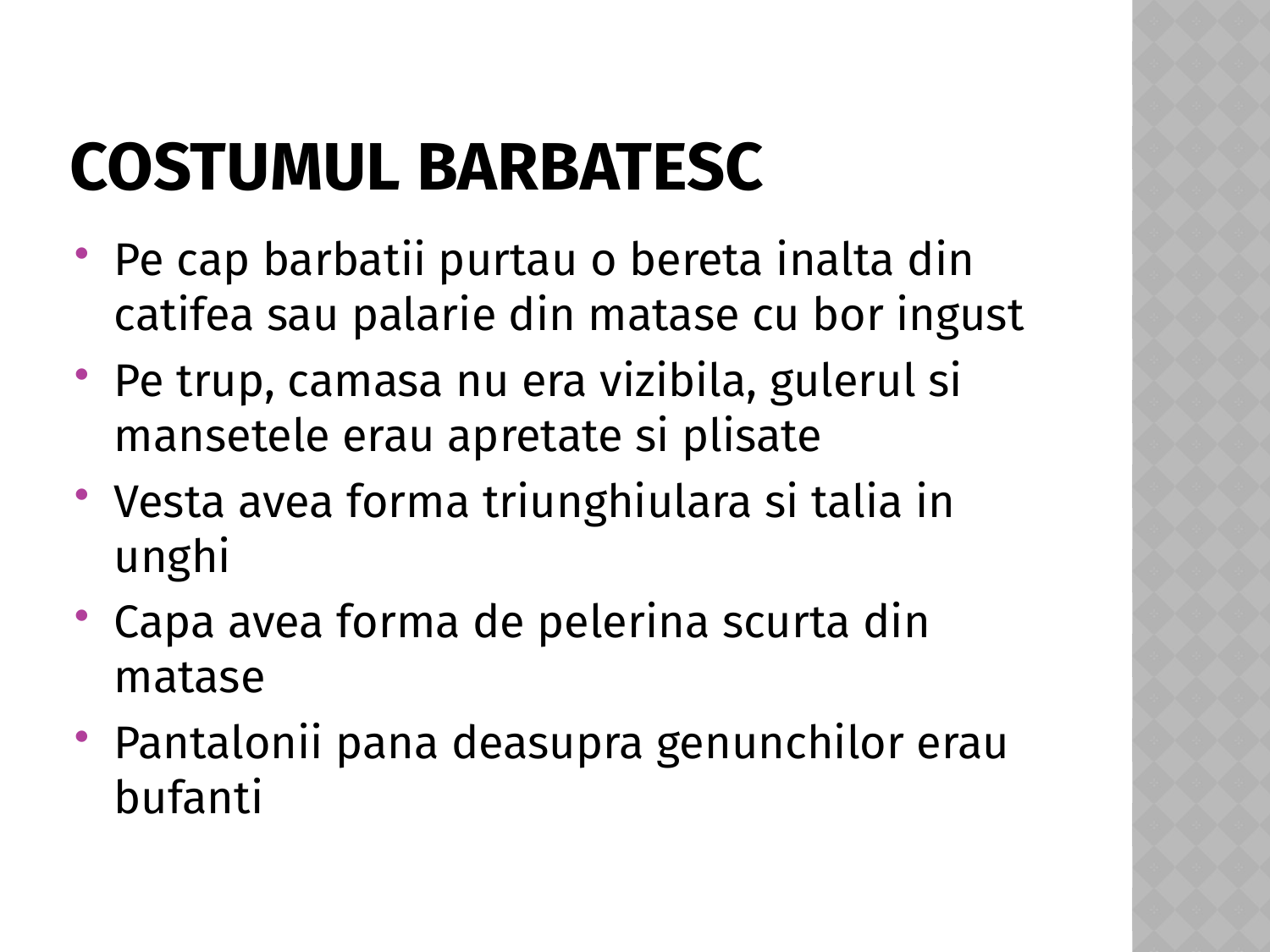

# Costumul barbatesc
Pe cap barbatii purtau o bereta inalta din catifea sau palarie din matase cu bor ingust
Pe trup, camasa nu era vizibila, gulerul si mansetele erau apretate si plisate
Vesta avea forma triunghiulara si talia in unghi
Capa avea forma de pelerina scurta din matase
Pantalonii pana deasupra genunchilor erau bufanti